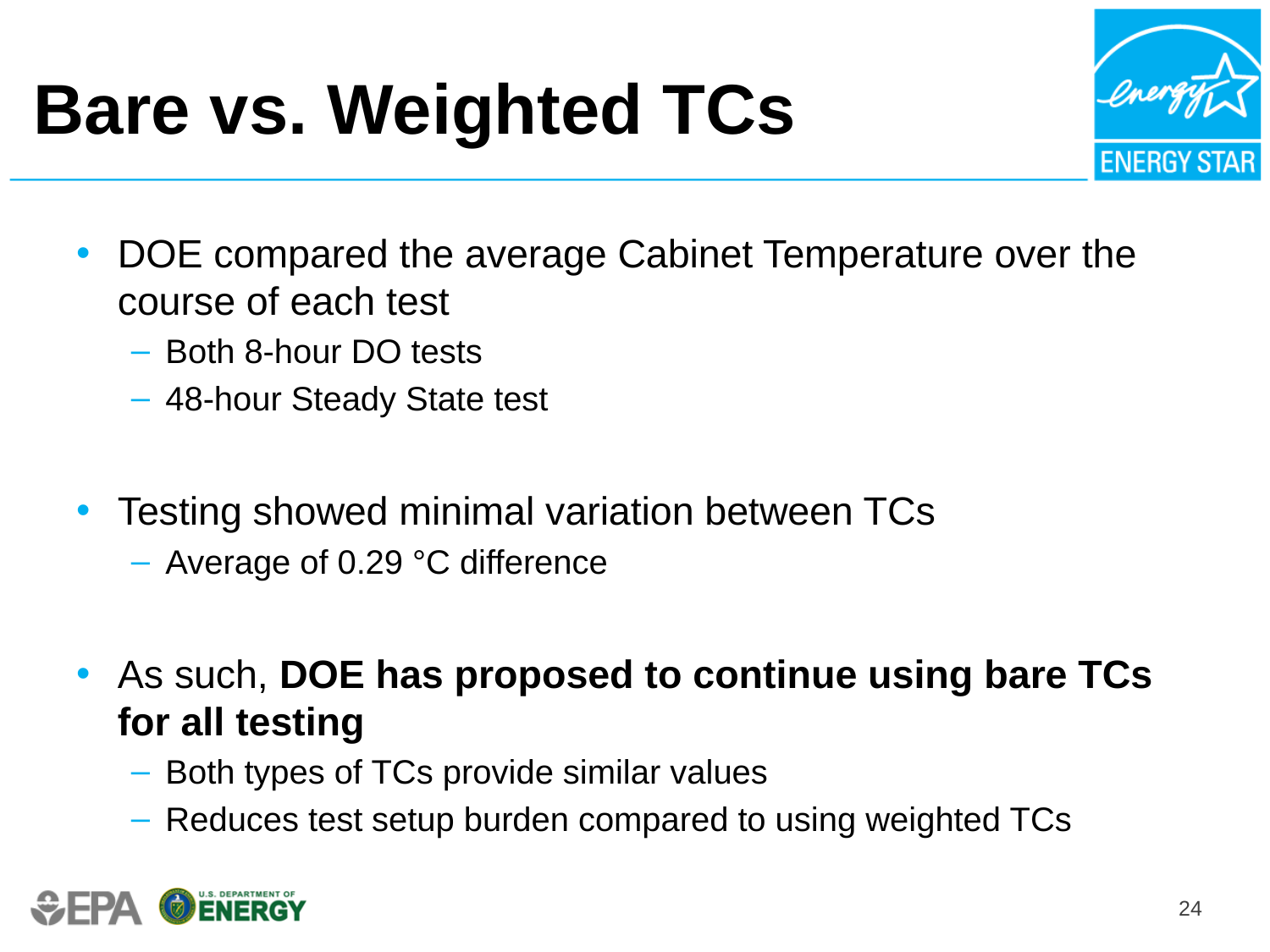

# Bare vs. Weighted TCs
DOE compared the average Cabinet Temperature over the course of each test
Both 8-hour DO tests
48-hour Steady State test

Testing showed minimal variation between TCs
Average of 0.29 °C difference

As such, DOE has proposed to continue using bare TCs for all testing
Both types of TCs provide similar values
Reduces test setup burden compared to using weighted TCs